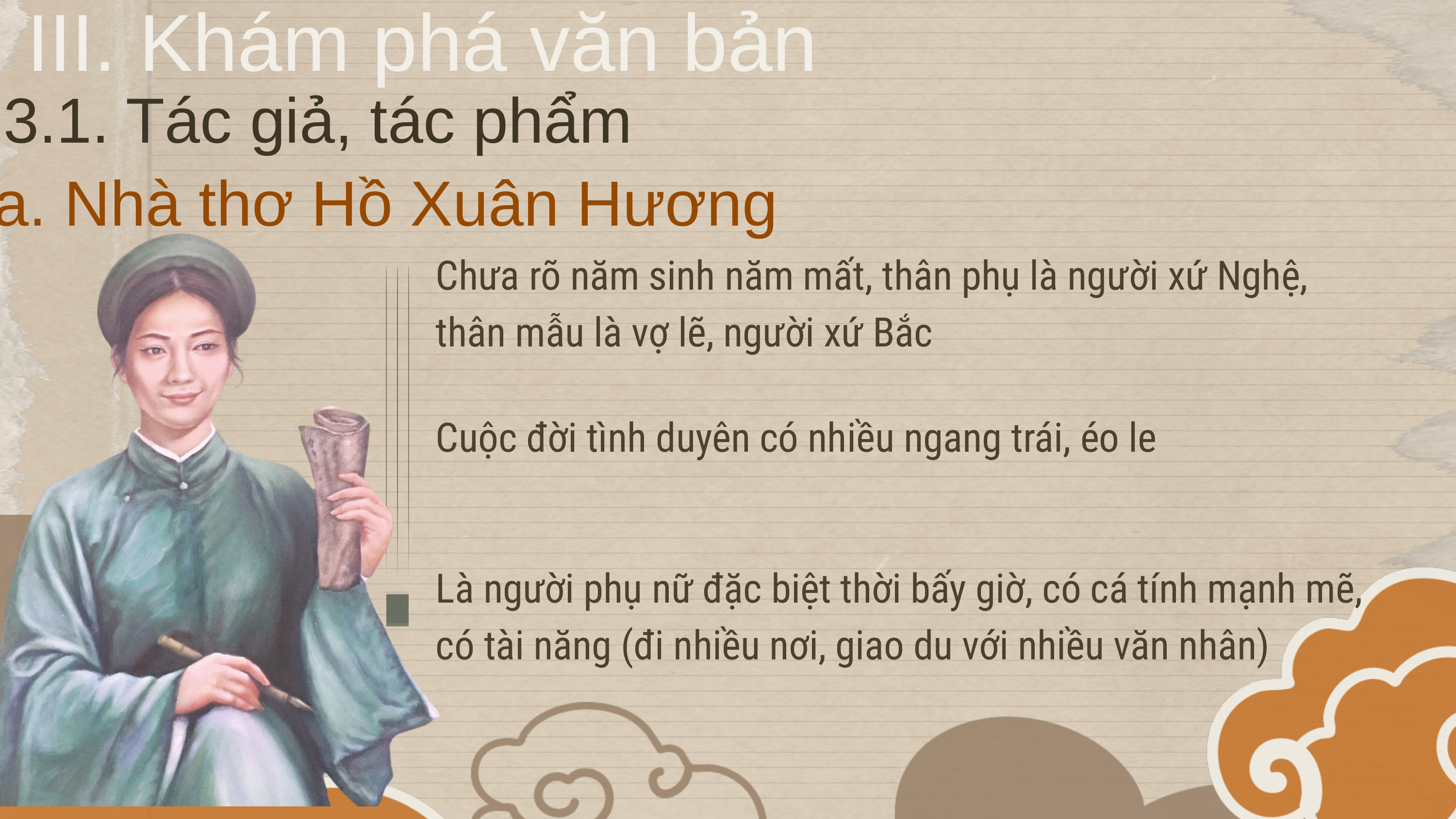

III. Khám phá văn bản
3.1. Tác giả, tác phẩm
a. Nhà thơ Hồ Xuân Hương

Chưa rõ năm sinh năm mất, thân phụ là người xứ Nghệ, thân mẫu là vợ lẽ, người xứ Bắc
Cuộc đời tình duyên có nhiều ngang trái, éo le

Là người phụ nữ đặc biệt thời bấy giờ, có cá tính mạnh mẽ, có tài năng (đi nhiều nơi, giao du với nhiều văn nhân)